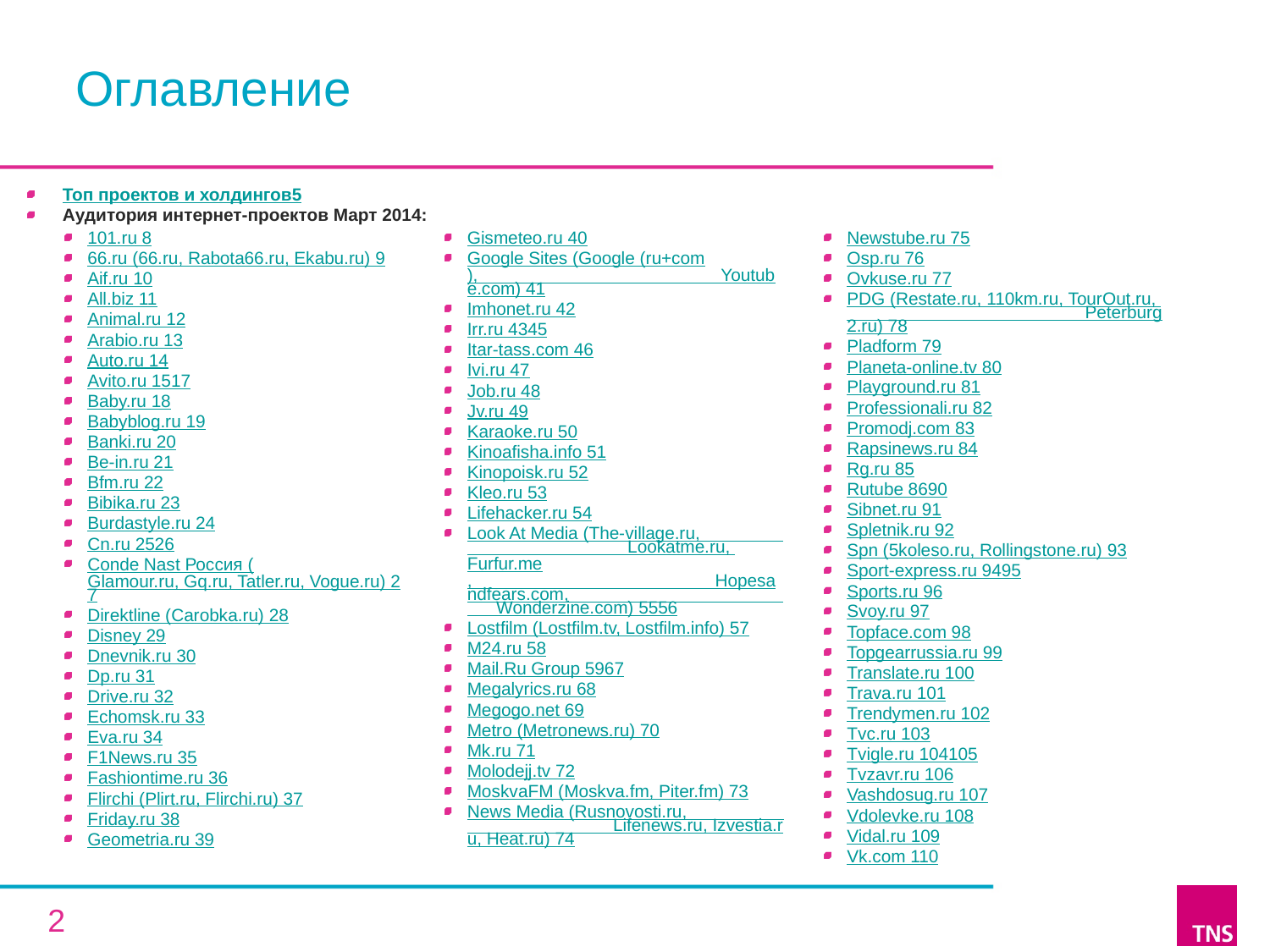

Оглавление
Топ проектов и холдингов	5
Аудитория интернет-проектов Март 2014:

101.ru 	8
66.ru (66.ru, Rabota66.ru, Ekabu.ru) 	9
Aif.ru 	10
All.biz 	11
Animal.ru 	12
Arabio.ru 	13
Auto.ru 	14
Avito.ru 	15­17
Baby.ru 	18
Babyblog.ru 	19
Banki.ru 	20
Be-in.ru 	21
Bfm.ru 	22
Bibika.ru 	23
Burdastyle.ru 	24
Cn.ru 	25­26
Conde Nast Россия (Glamour.ru, Gq.ru, Tatler.ru, Vogue.ru) 	27
Direktline (Carobka.ru) 	28
Disney 	29
Dnevnik.ru 	30
Dp.ru 	31
Drive.ru 	32
Echomsk.ru 	33
Eva.ru 	34
F1News.ru 	35
Fashiontime.ru 	36
Flirchi (Plirt.ru, Flirchi.ru) 	37
Friday.ru 	38
Geometria.ru 	39
Gismeteo.ru 	40
Google Sites (Google (ru+com),                                                  Youtube.com) 	41
Imhonet.ru 	42
Irr.ru 	43­45
Itar-tass.com 	46
Ivi.ru 	47
Job.ru 	48
Jv.ru 	49
Karaoke.ru 	50
Kinoafisha.info 	51
Kinopoisk.ru 	52
Kleo.ru 	53
Lifehacker.ru 	54
Look At Media (The-village.ru,                                                  Lookatme.ru, Furfur.me,                                                  Hopesandfears.com,                                                  Wonderzine.com) 	55­56
Lostfilm (Lostfilm.tv, Lostfilm.info) 	57
M24.ru 	58
Mail.Ru Group 	59­67
Megalyrics.ru 	68
Megogo.net 	69
Metro (Metronews.ru) 	70
Mk.ru 	71
Molodejj.tv 	72
MoskvaFM (Moskva.fm, Piter.fm) 	73
News Media (Rusnovosti.ru,                                                  Lifenews.ru, Izvestia.ru, Heat.ru) 	74
Newstube.ru 	75
Osp.ru 	76
Ovkuse.ru 	77
PDG (Restate.ru, 110km.ru, TourOut.ru,                                                  Peterburg2.ru) 	78
Pladform 	79
Planeta-online.tv 	80
Playground.ru 	81
Professionali.ru 	82
Promodj.com 	83
Rapsinews.ru 	84
Rg.ru 	85
Rutube 	86­90
Sibnet.ru 	91
Spletnik.ru 	92
Spn (5koleso.ru, Rollingstone.ru) 	93
Sport-express.ru 	94­95
Sports.ru 	96
Svoy.ru 	97
Topface.com 	98
Topgearrussia.ru 	99
Translate.ru 	100
Trava.ru 	101
Trendymen.ru 	102
Tvc.ru 	103
Tvigle.ru 	104­105
Tvzavr.ru 	106
Vashdosug.ru 	107
Vdolevke.ru 	108
Vidal.ru 	109
Vk.com 	110
2